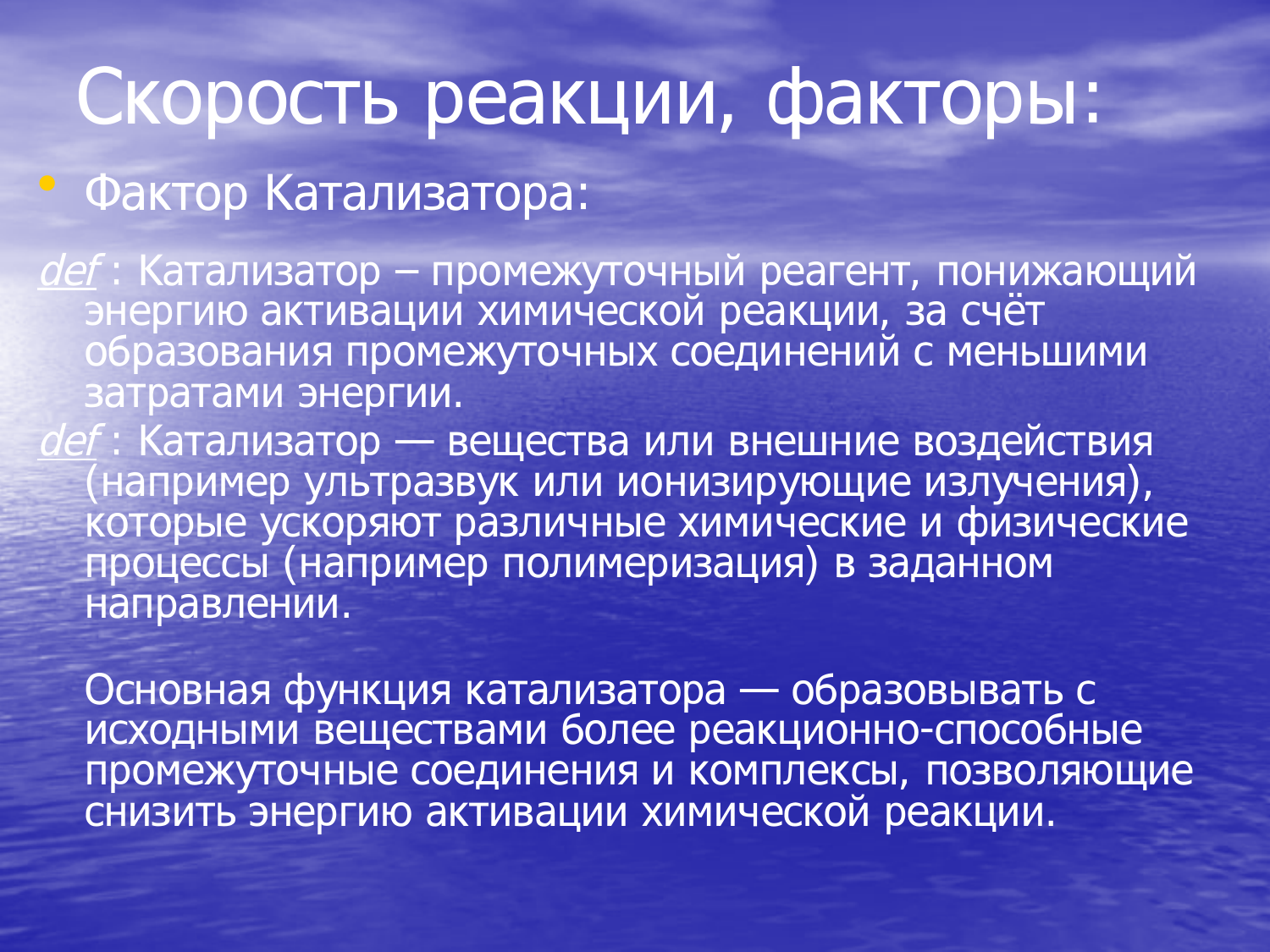

# Скорость реакции, факторы:
Фактор Катализатора:

def : Катализатор – промежуточный реагент, понижающий энергию активации химической реакции, за счёт образования промежуточных соединений с меньшими затратами энергии.
def : Катализатор — вещества или внешние воздействия (например ультразвук или ионизирующие излучения), которые ускоряют различные химические и физические процессы (например полимеризация) в заданном направлении.

	Основная функция катализатора — образовывать с исходными веществами более реакционно-способные промежуточные соединения и комплексы, позволяющие снизить энергию активации химической реакции.